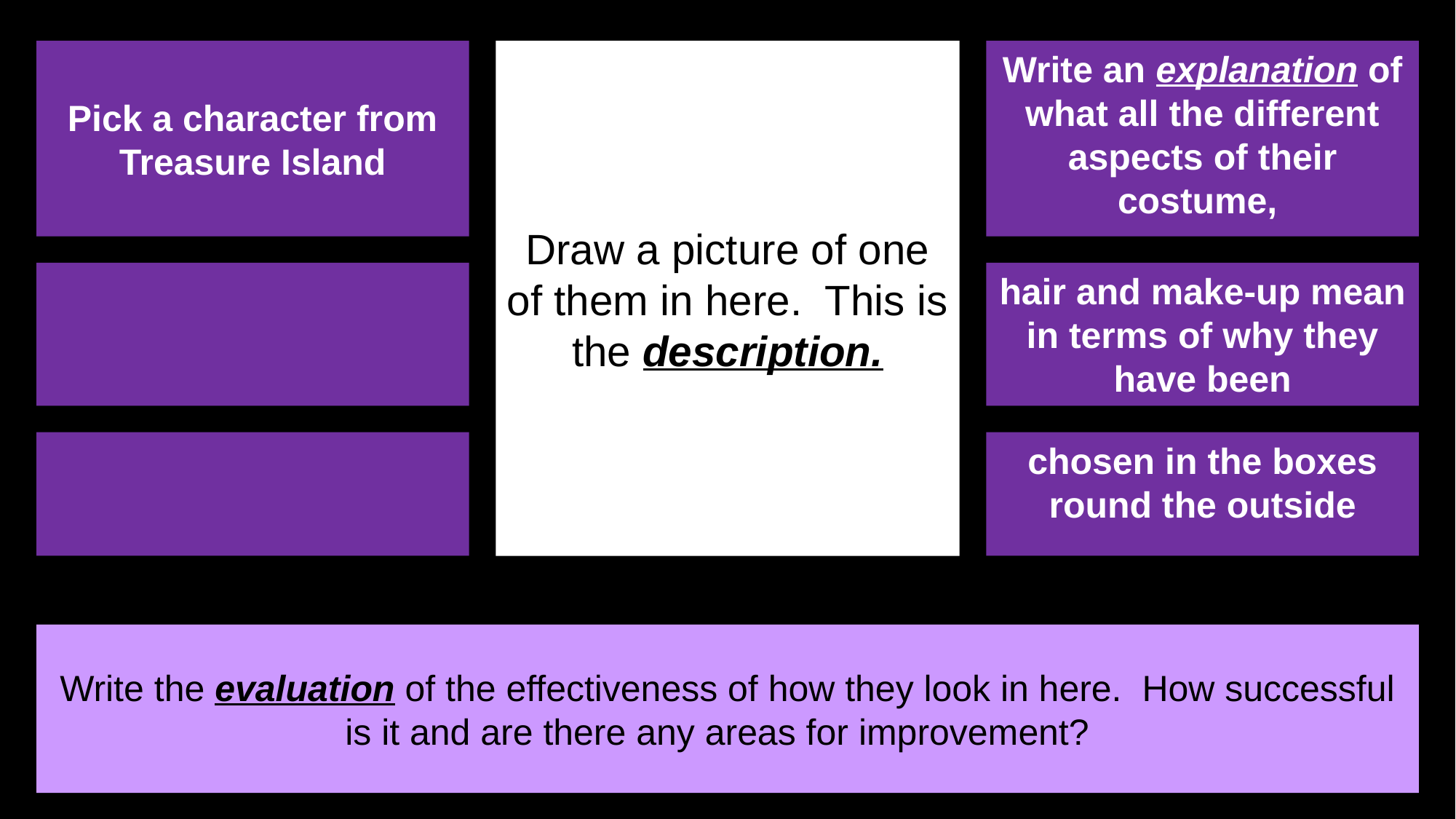

Write an explanation of what all the different aspects of their costume,
Pick a character from Treasure Island
Draw a picture of one of them in here.  This is the description.
hair and make-up mean in terms of why they have been

chosen in the boxes round the outside
Write the evaluation of the effectiveness of how they look in here.  How successful is it and are there any areas for improvement?